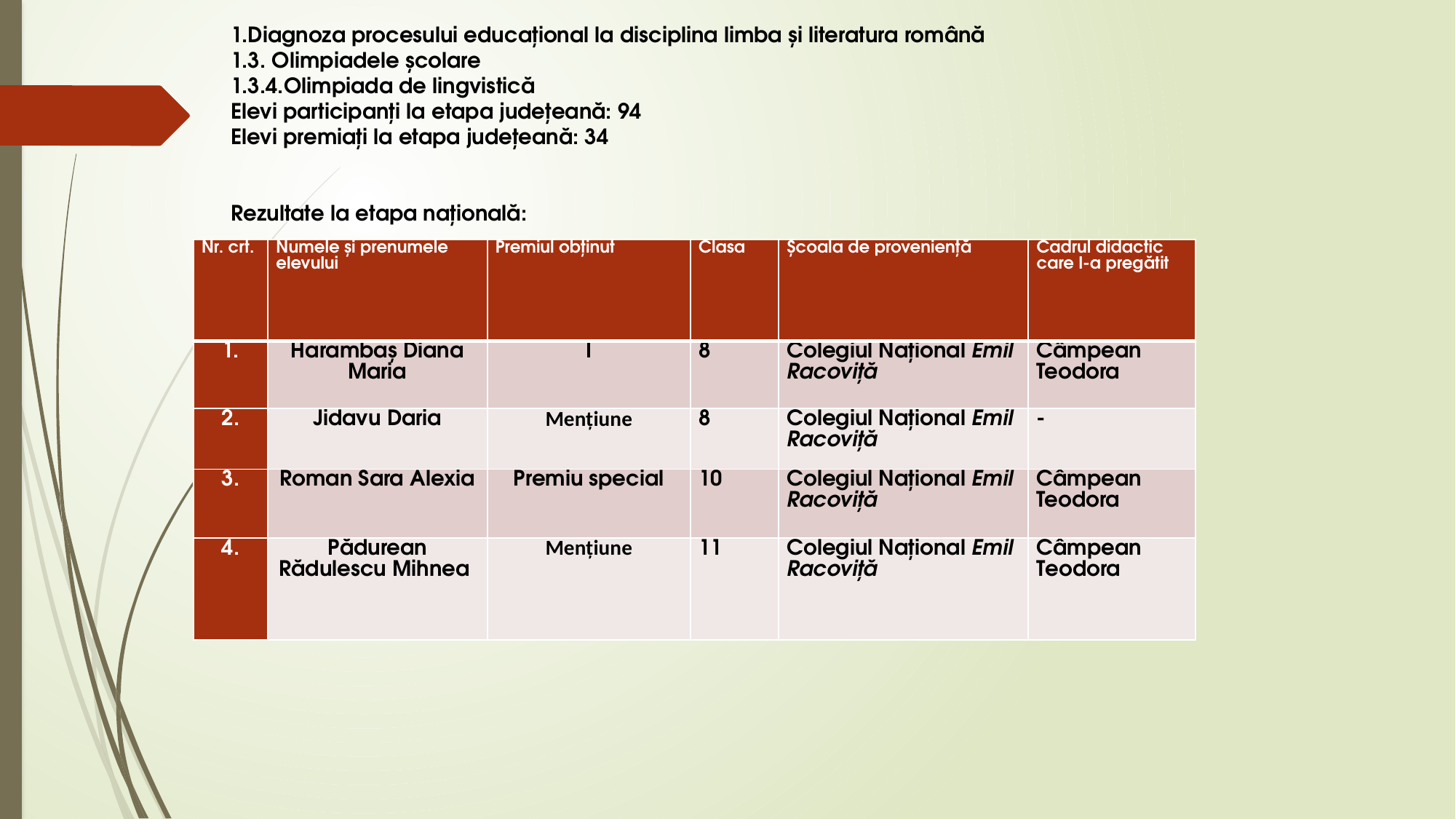

1.Diagnoza procesului educațional la disciplina limba și literatura română
1.3. Olimpiadele școlare
1.3.4.Olimpiada de lingvistică
Elevi participanți la etapa județeană: 94
Elevi premiați la etapa județeană: 34

Rezultate la etapa națională:

| Nr. crt. | Numele și prenumele elevului | Premiul obținut | Clasa | Școala de proveniență | Cadrul didactic care l-a pregătit |
| --- | --- | --- | --- | --- | --- |
| 1. | Harambaș Diana Maria | I | 8 | Colegiul Național Emil Racoviță | Câmpean Teodora |
| 2. | Jidavu Daria | Mențiune | 8 | Colegiul Național Emil Racoviță | - |
| 3. | Roman Sara Alexia | Premiu special | 10 | Colegiul Național Emil Racoviță | Câmpean Teodora |
| 4. | Pădurean Rădulescu Mihnea | Mențiune | 11 | Colegiul Național Emil Racoviță | Câmpean Teodora |